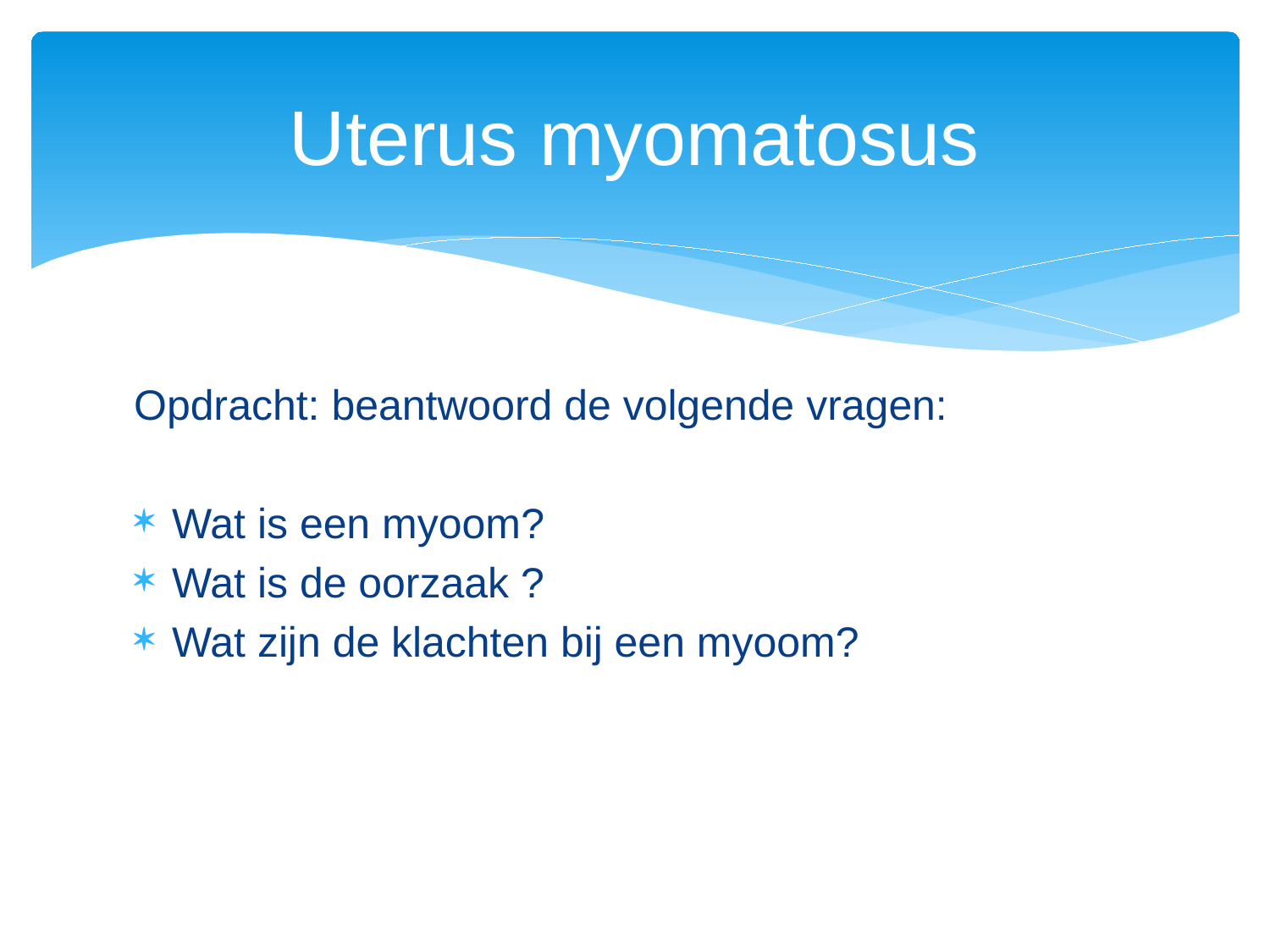

# Uterus myomatosus
Opdracht: beantwoord de volgende vragen:

Wat is een myoom?
Wat is de oorzaak ?
Wat zijn de klachten bij een myoom?